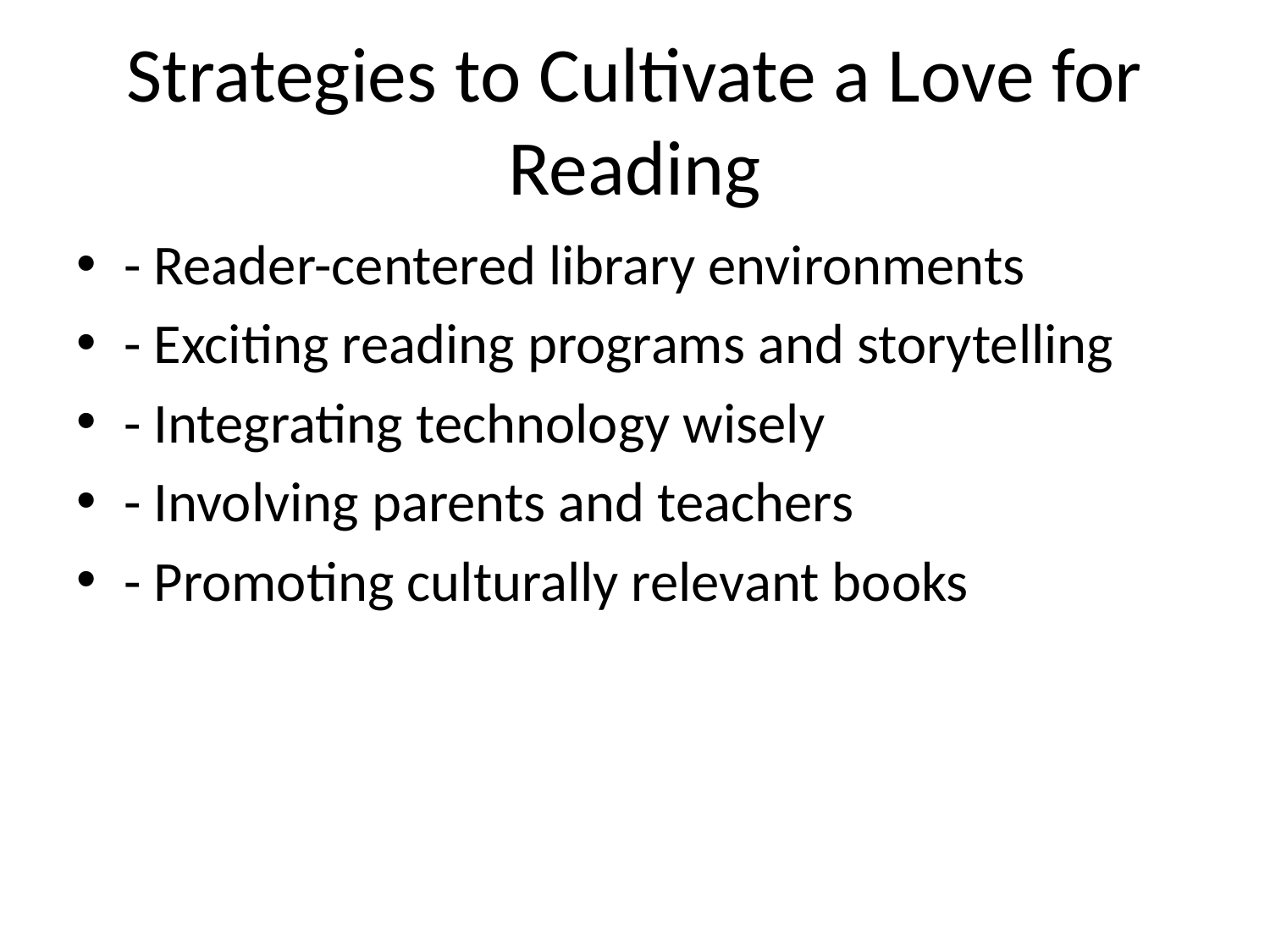

# Strategies to Cultivate a Love for Reading
- Reader-centered library environments
- Exciting reading programs and storytelling
- Integrating technology wisely
- Involving parents and teachers
- Promoting culturally relevant books